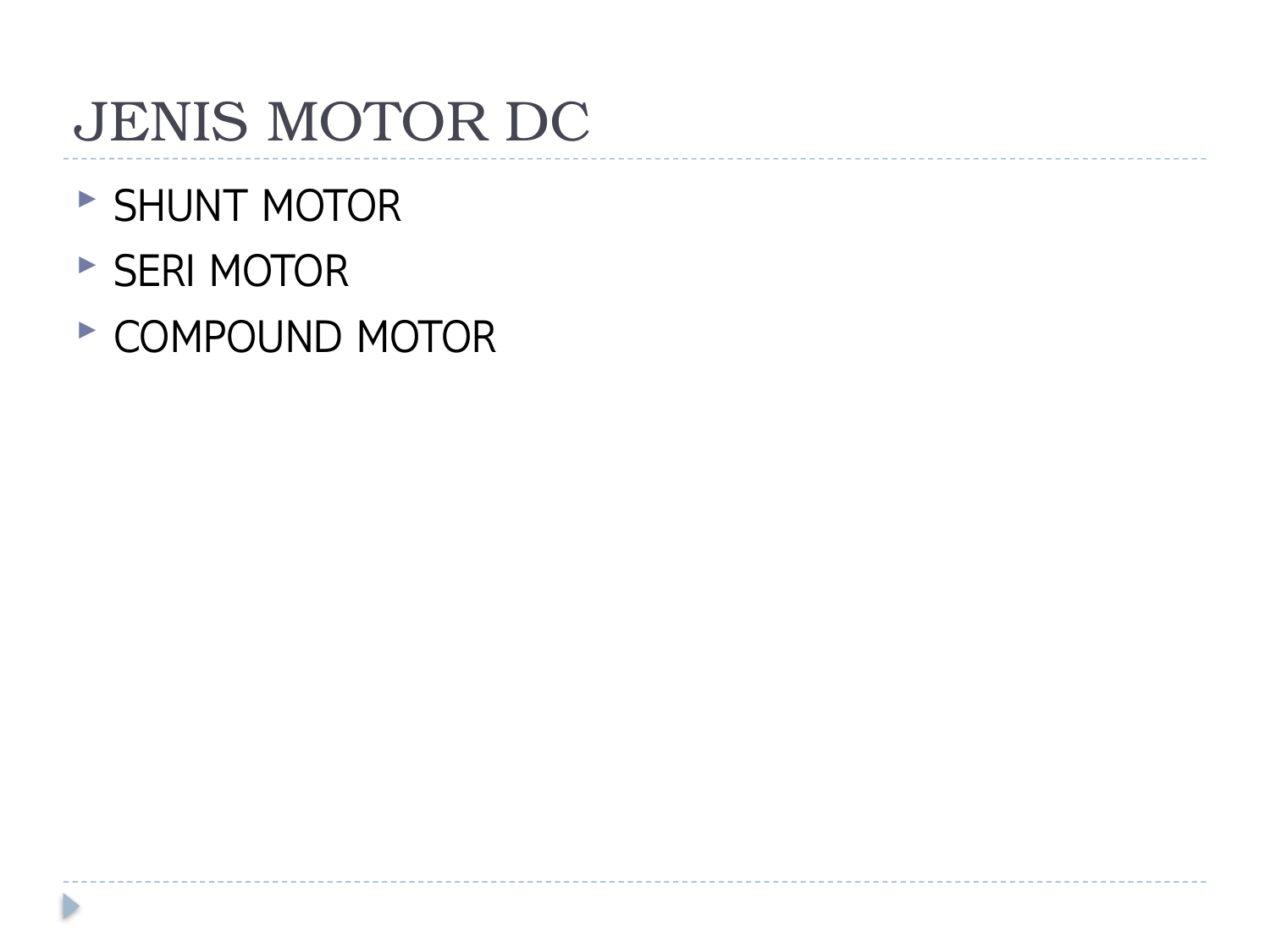

# JENIS MOTOR DC
SHUNT MOTOR
SERI MOTOR
COMPOUND MOTOR